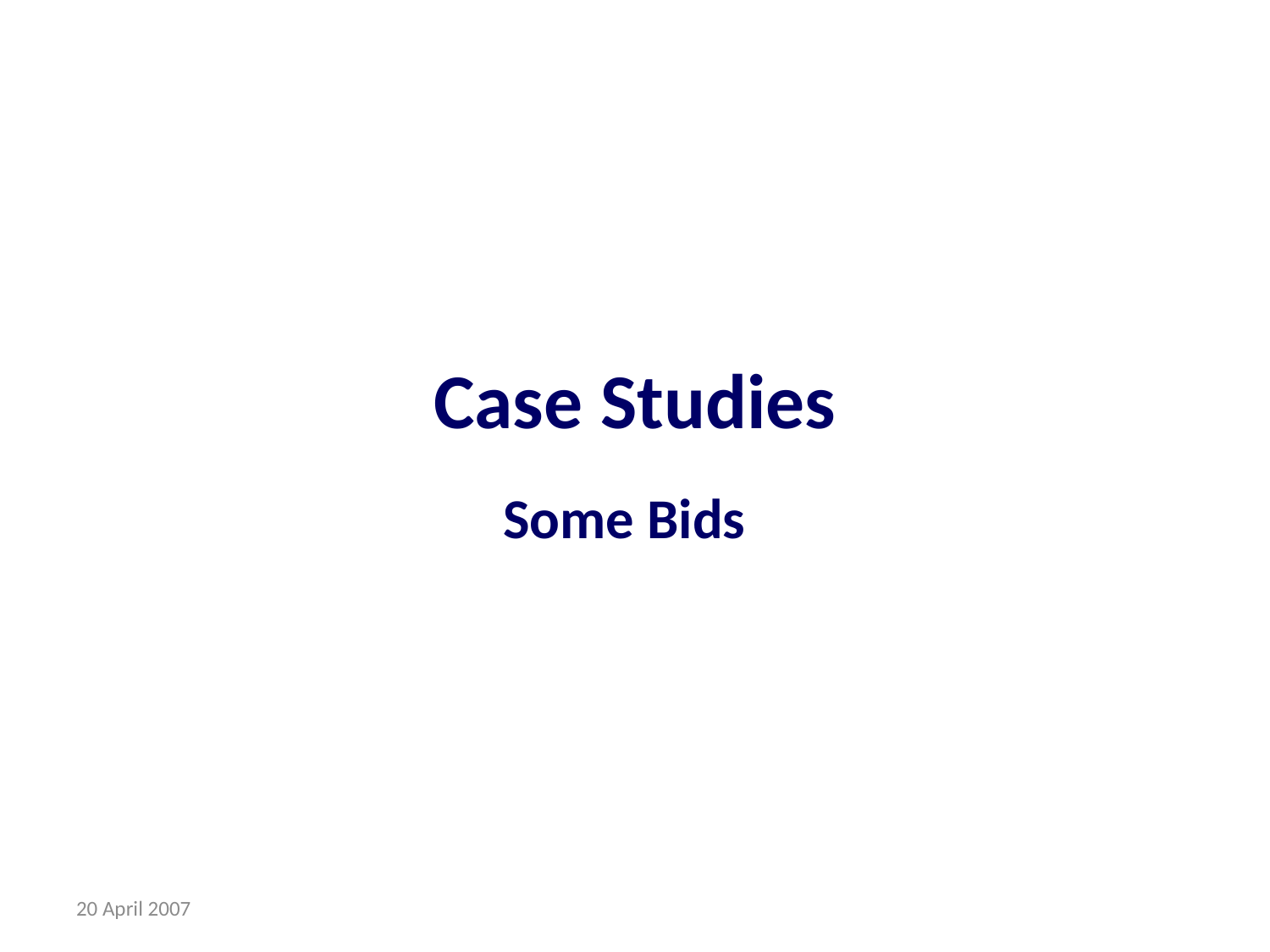

# Case Studies
Some Bids
20 April 2007